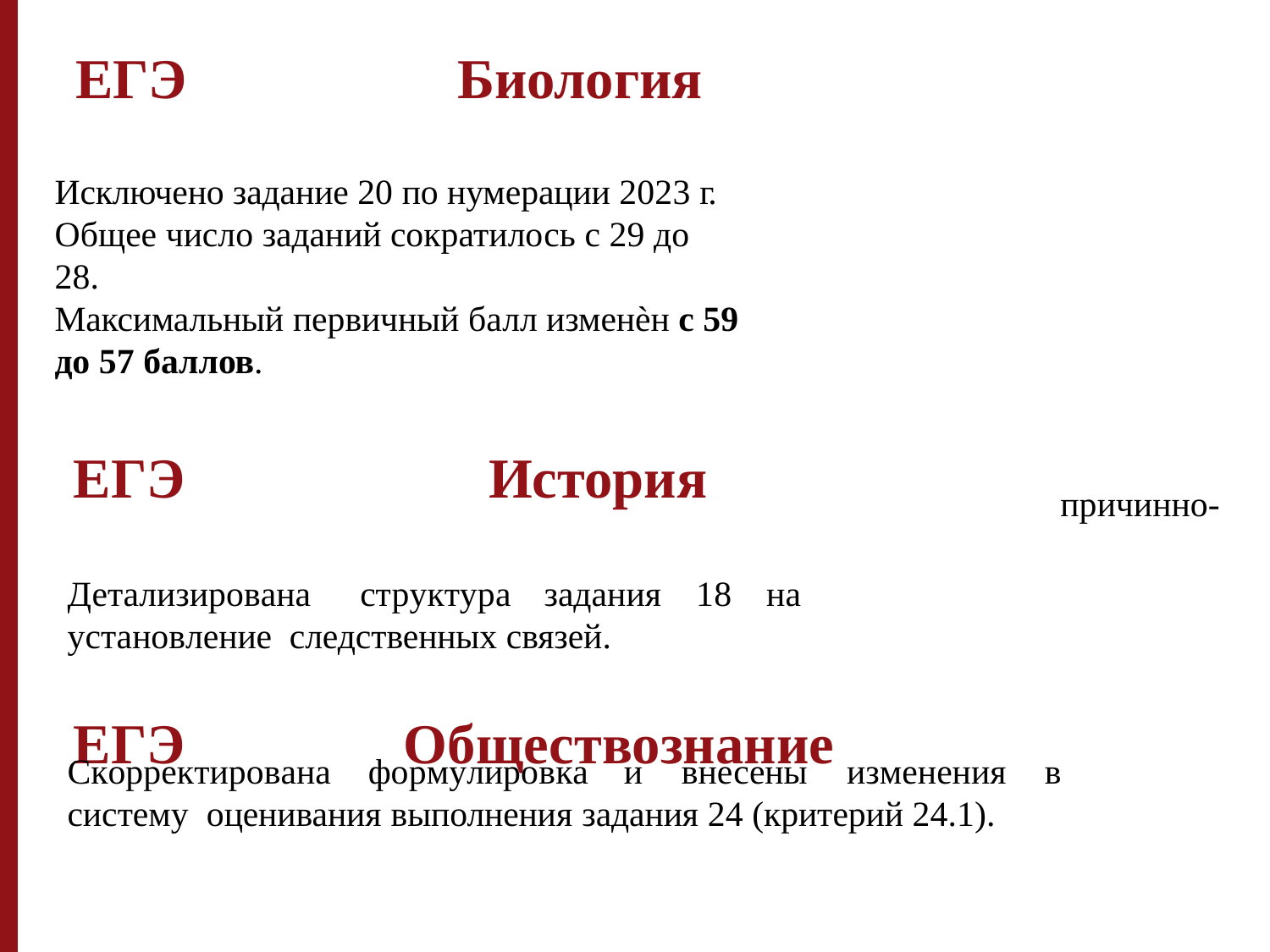

# ЕГЭ	Биология
Исключено задание 20 по нумерации 2023 г.  Общее число заданий сократилось с 29 до 28.
Максимальный первичный балл изменѐн с 59 до 57 баллов.

ЕГЭ	История

Детализирована	структура	задания	18	на	установление  следственных связей.

ЕГЭ	Обществознание
причинно-
Скорректирована	формулировка	и	внесены	изменения	в	систему  оценивания выполнения задания 24 (критерий 24.1).